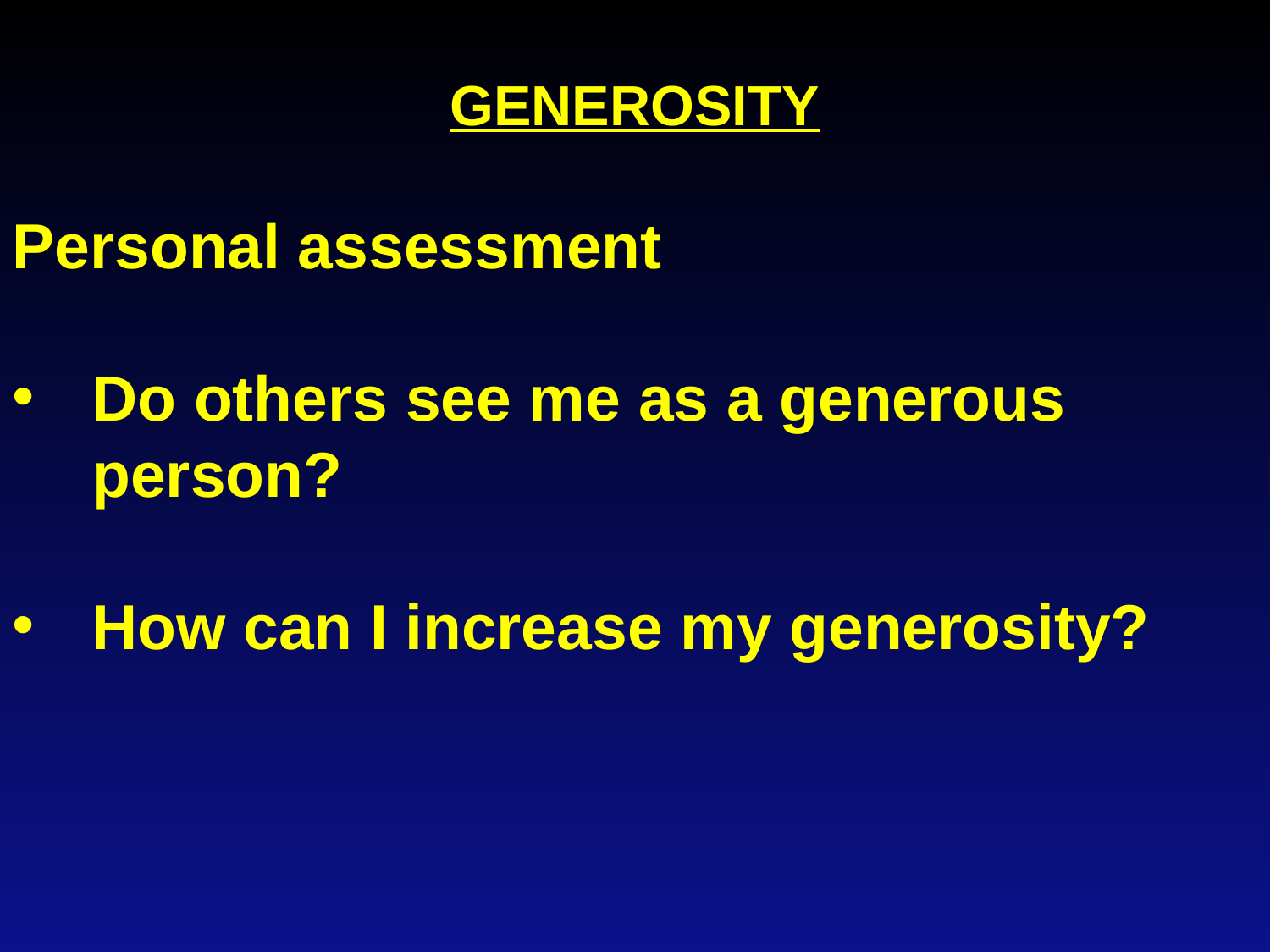

GENEROSITY

Personal assessment
Do others see me as a generous person?

How can I increase my generosity?